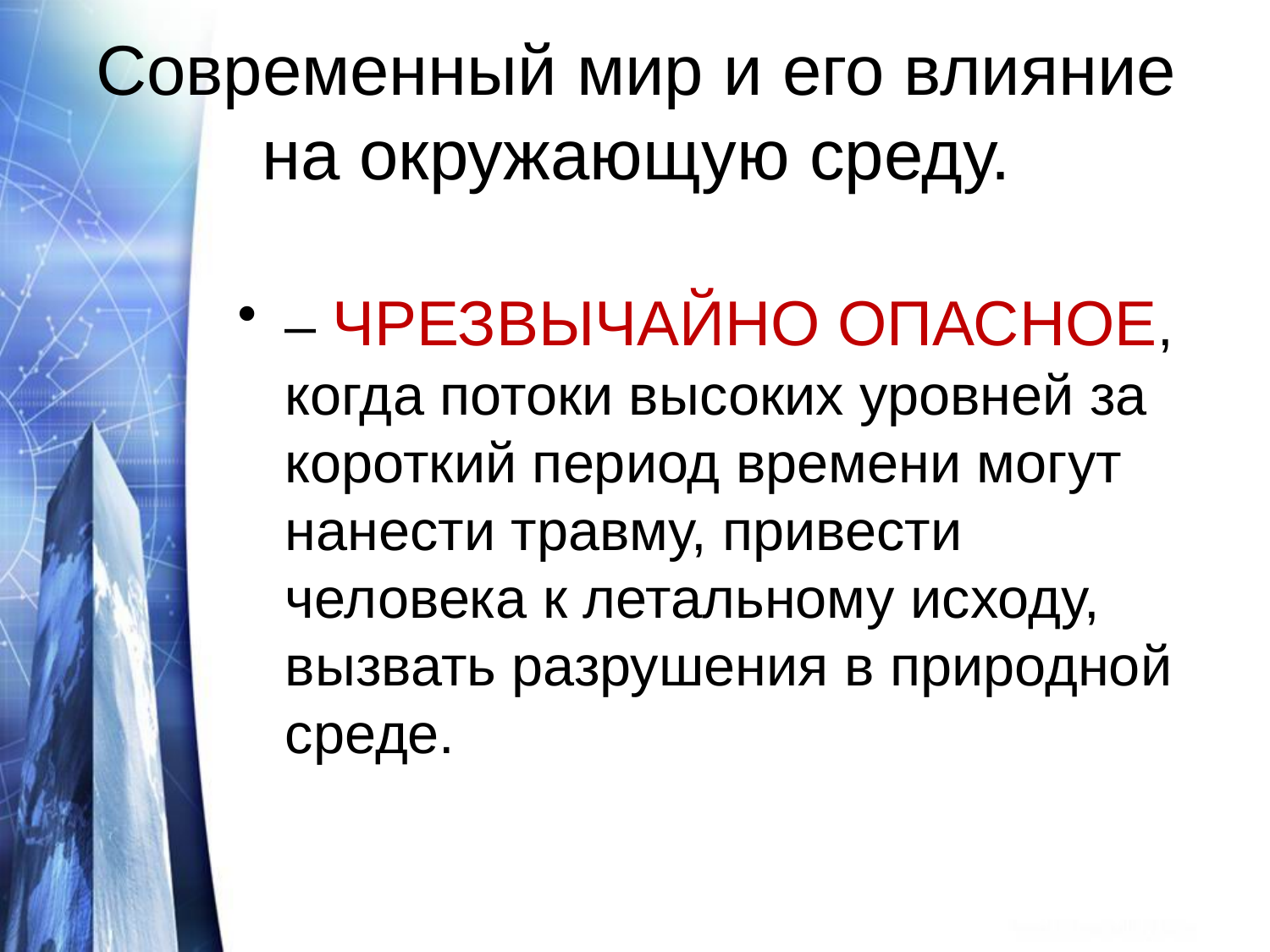

# Современный мир и его влияние на окружающую среду.
– ЧРЕЗВЫЧАЙНО ОПАСНОЕ, когда потоки высоких уровней за короткий период времени могут нанести травму, привести человека к летальному исходу, вызвать разрушения в природной среде.